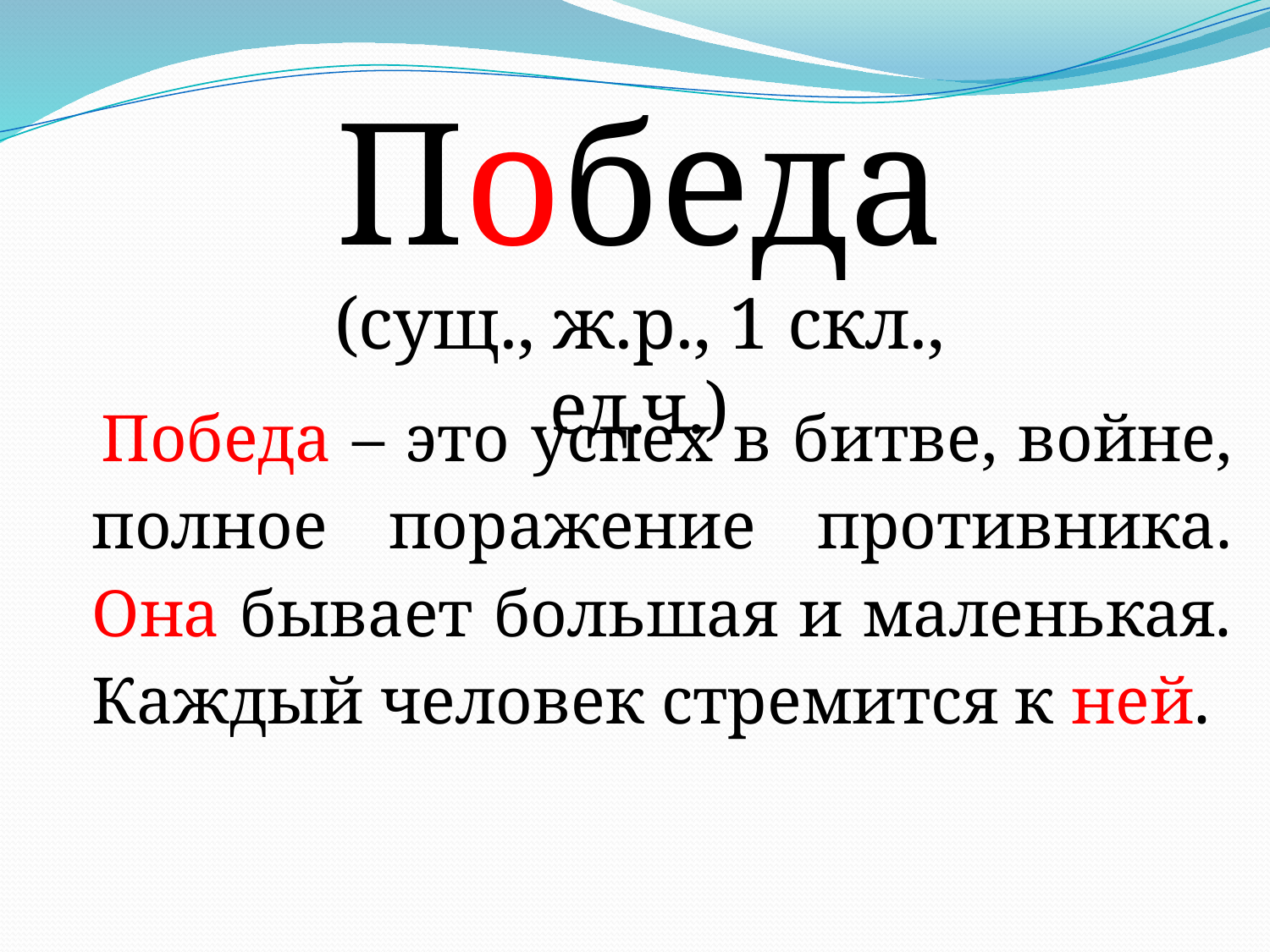

Победа
(сущ., ж.р., 1 скл., ед.ч.)
  		Победа – это успех в битве, войне, полное поражение противника. Она бывает большая и маленькая. Каждый человек стремится к ней.